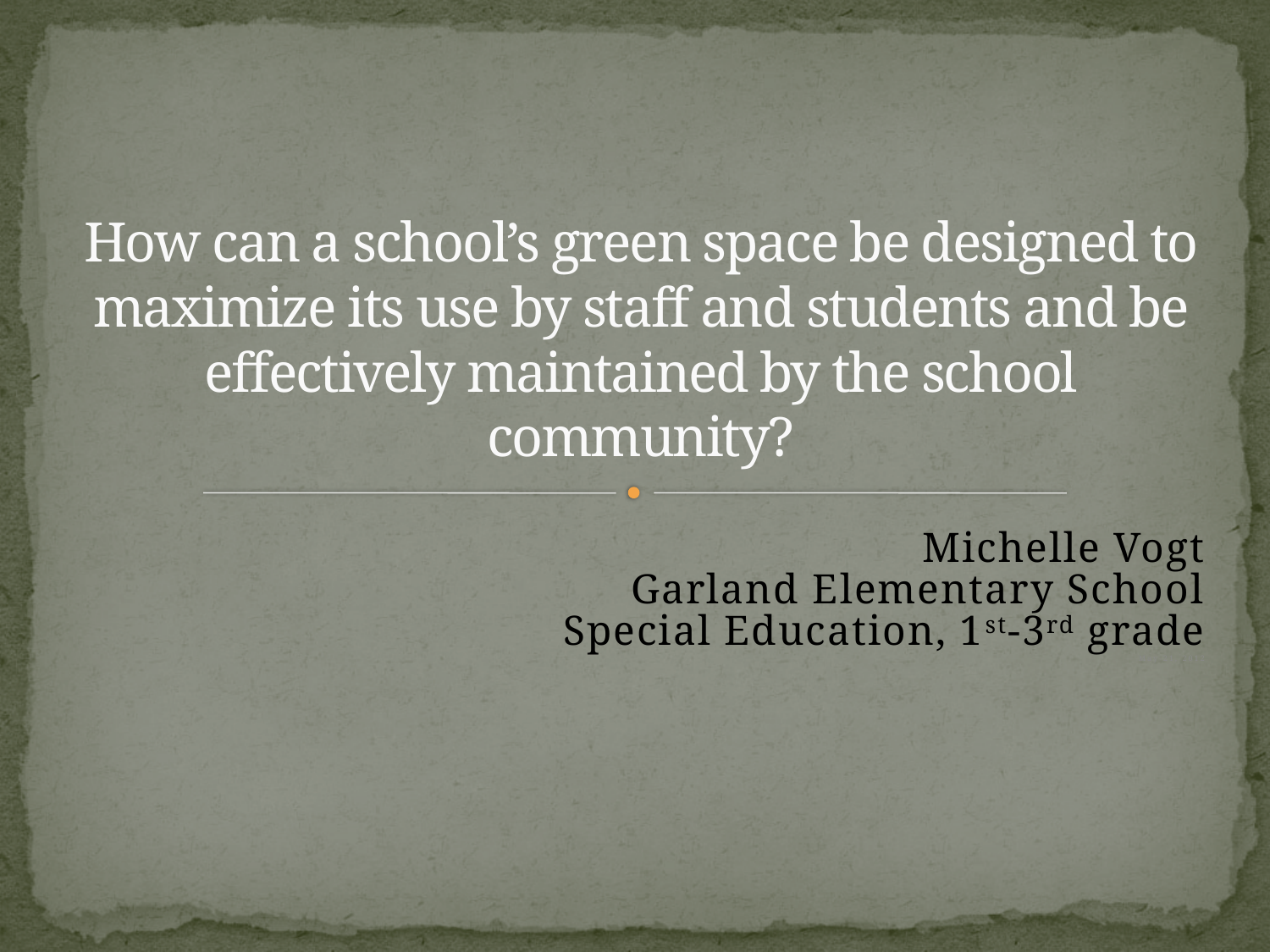

# How can a school’s green space be designed to maximize its use by staff and students and be effectively maintained by the school community?

Michelle Vogt
Garland Elementary School
 Special Education, 1st-3rd grade
May 21, 2012